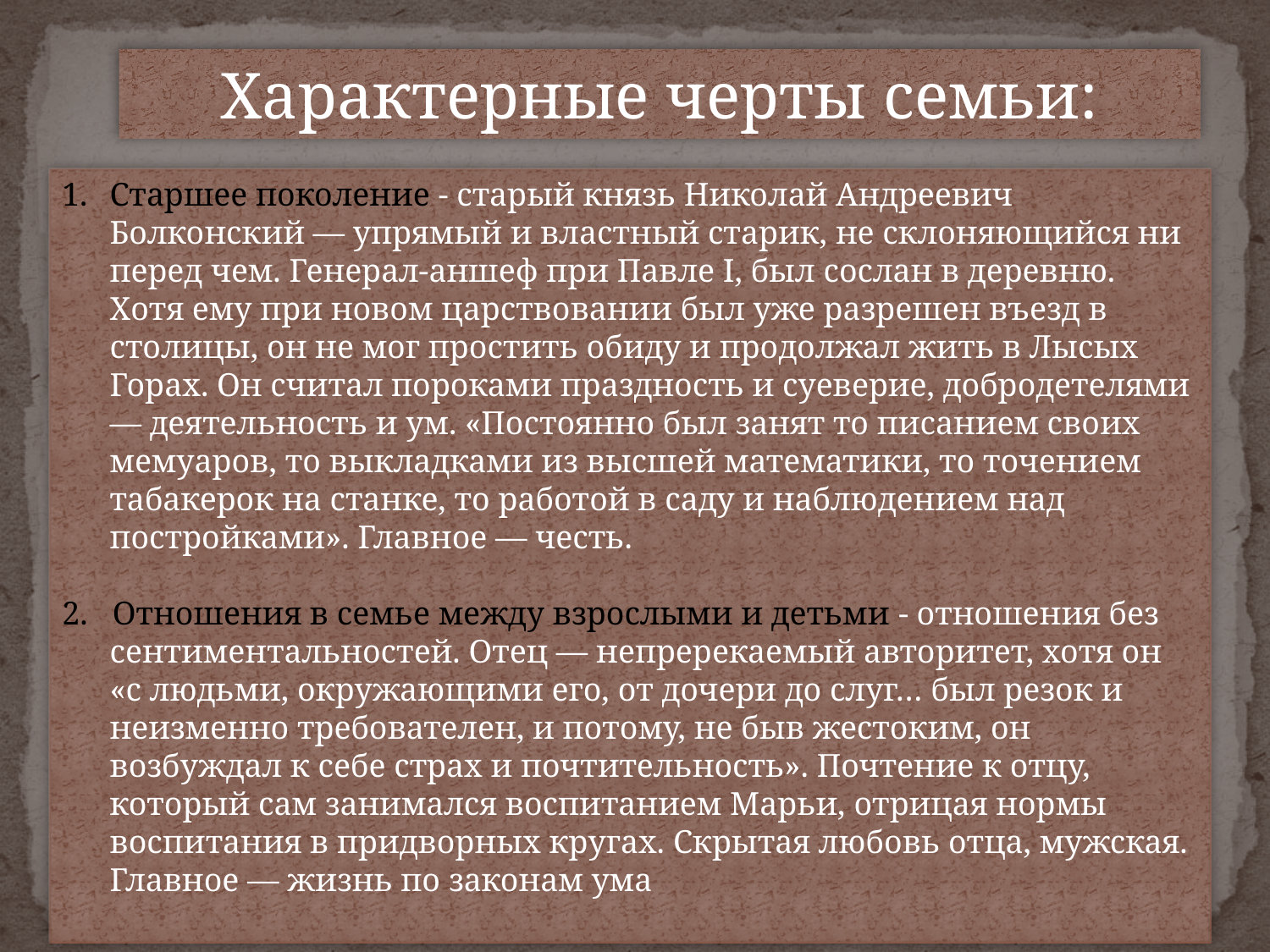

Характерные черты семьи:
Старшее поколение - старый князь Николай Андреевич Болконский — упрямый и властный старик, не склоняющийся ни перед чем. Генерал-аншеф при Павле I, был сослан в деревню. Хотя ему при новом царствовании был уже разрешен въезд в столицы, он не мог простить обиду и продолжал жить в Лысых Горах. Он считал пороками праздность и суеверие, добродетелями — деятельность и ум. «Постоянно был занят то писанием своих мемуаров, то выкладками из высшей математики, то точением табакерок на станке, то работой в саду и наблюдением над постройками». Главное — честь.

2.   Отношения в семье между взрослыми и детьми - отношения без сентиментальностей. Отец — непререкаемый авторитет, хотя он «с людьми, окружающими его, от дочери до слуг… был резок и неизменно требователен, и потому, не быв жестоким, он возбуждал к себе страх и почтительность». Почтение к отцу, который сам занимался воспитанием Марьи, отрицая нормы воспитания в придворных кругах. Скрытая любовь отца, мужская. Главное — жизнь по законам ума